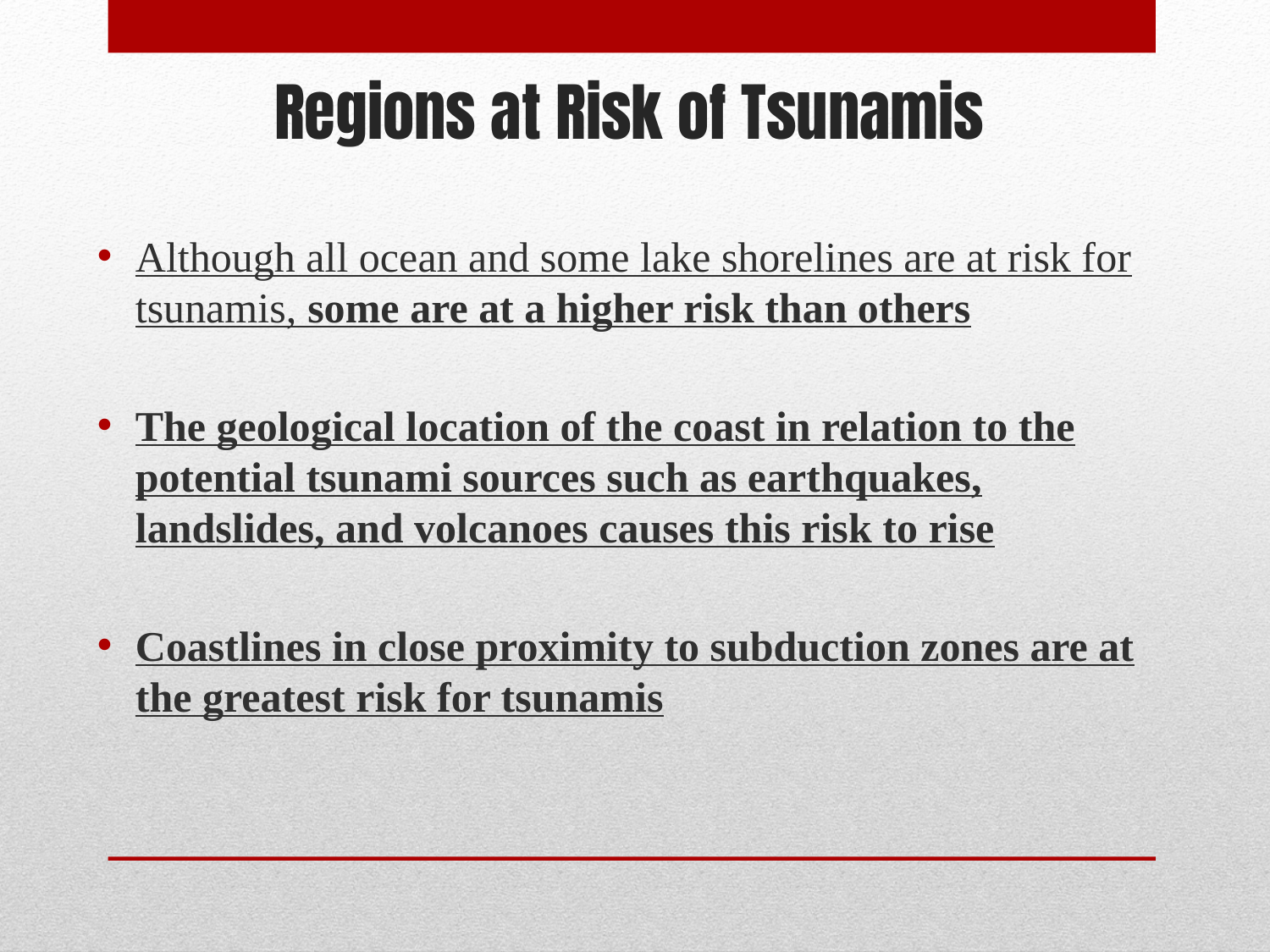

Regions at Risk of Tsunamis
Although all ocean and some lake shorelines are at risk for tsunamis, some are at a higher risk than others

The geological location of the coast in relation to the potential tsunami sources such as earthquakes, landslides, and volcanoes causes this risk to rise

Coastlines in close proximity to subduction zones are at the greatest risk for tsunamis